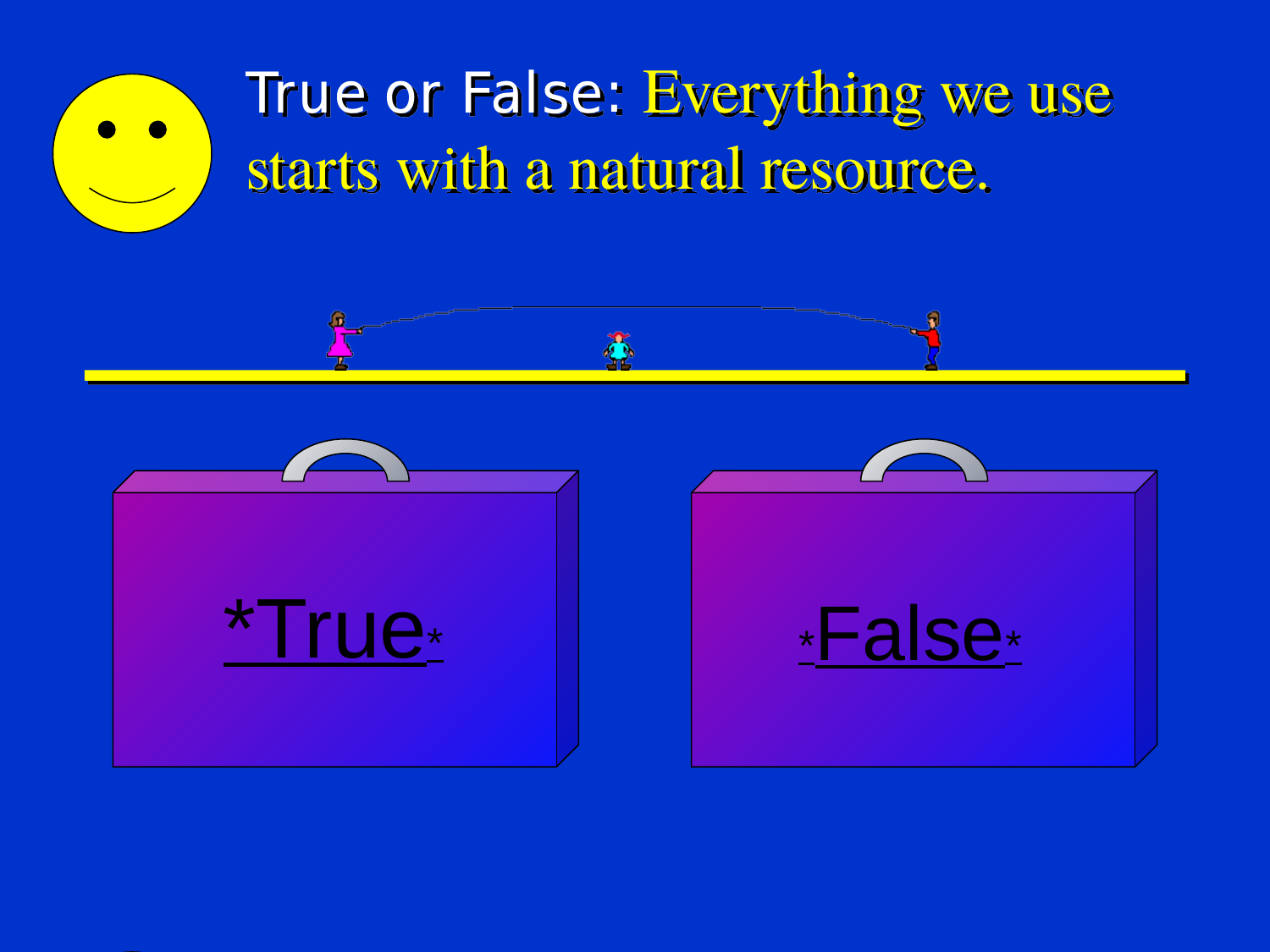

# True or False: Everything we use starts with a natural resource.
*True*
*False*